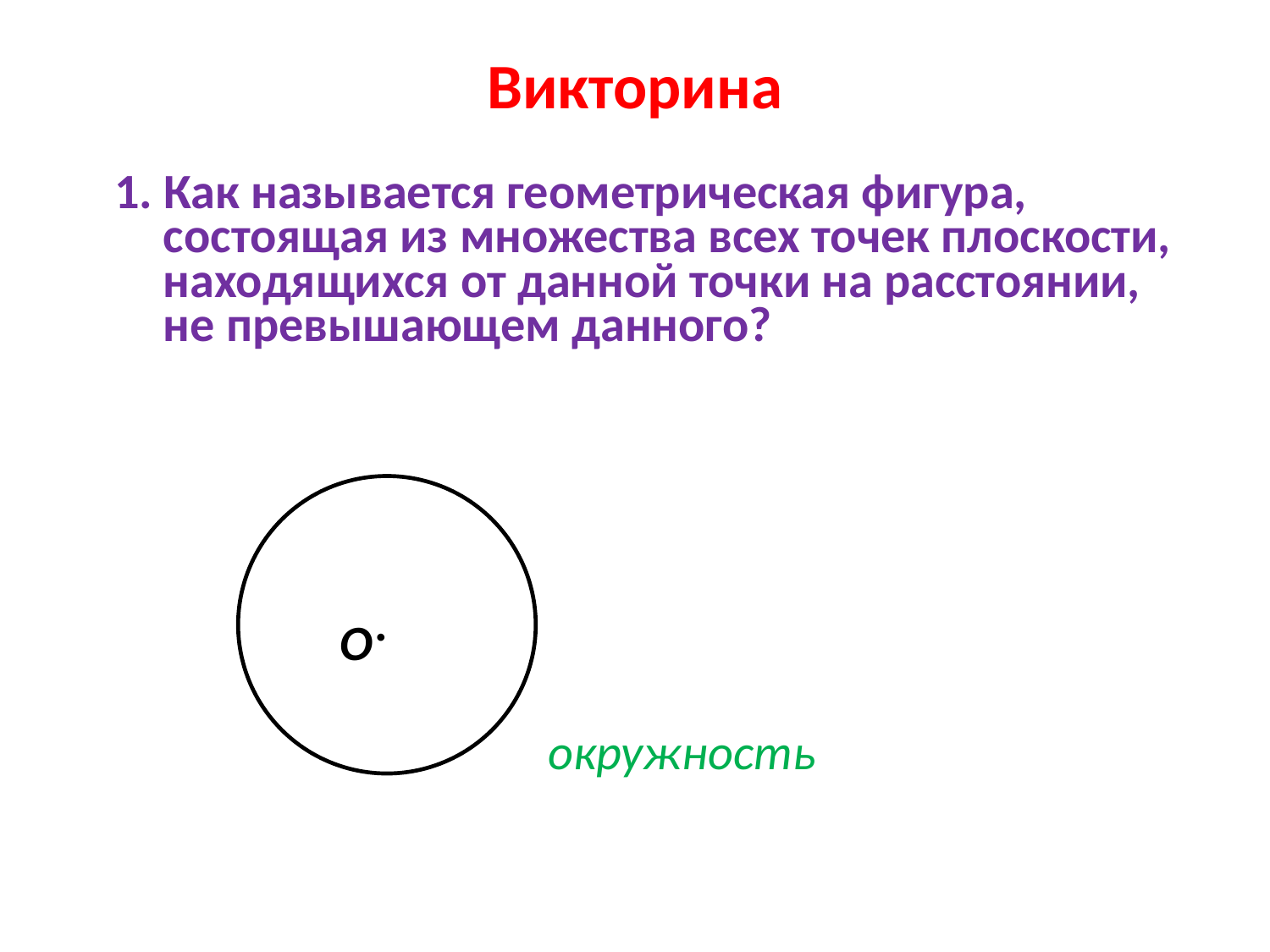

# Викторина
  1. Как называется геометрическая фигура, состоящая из множества всех точек плоскости, находящихся от данной точки на расстоянии, не превышающем данного?

.
О
окружность